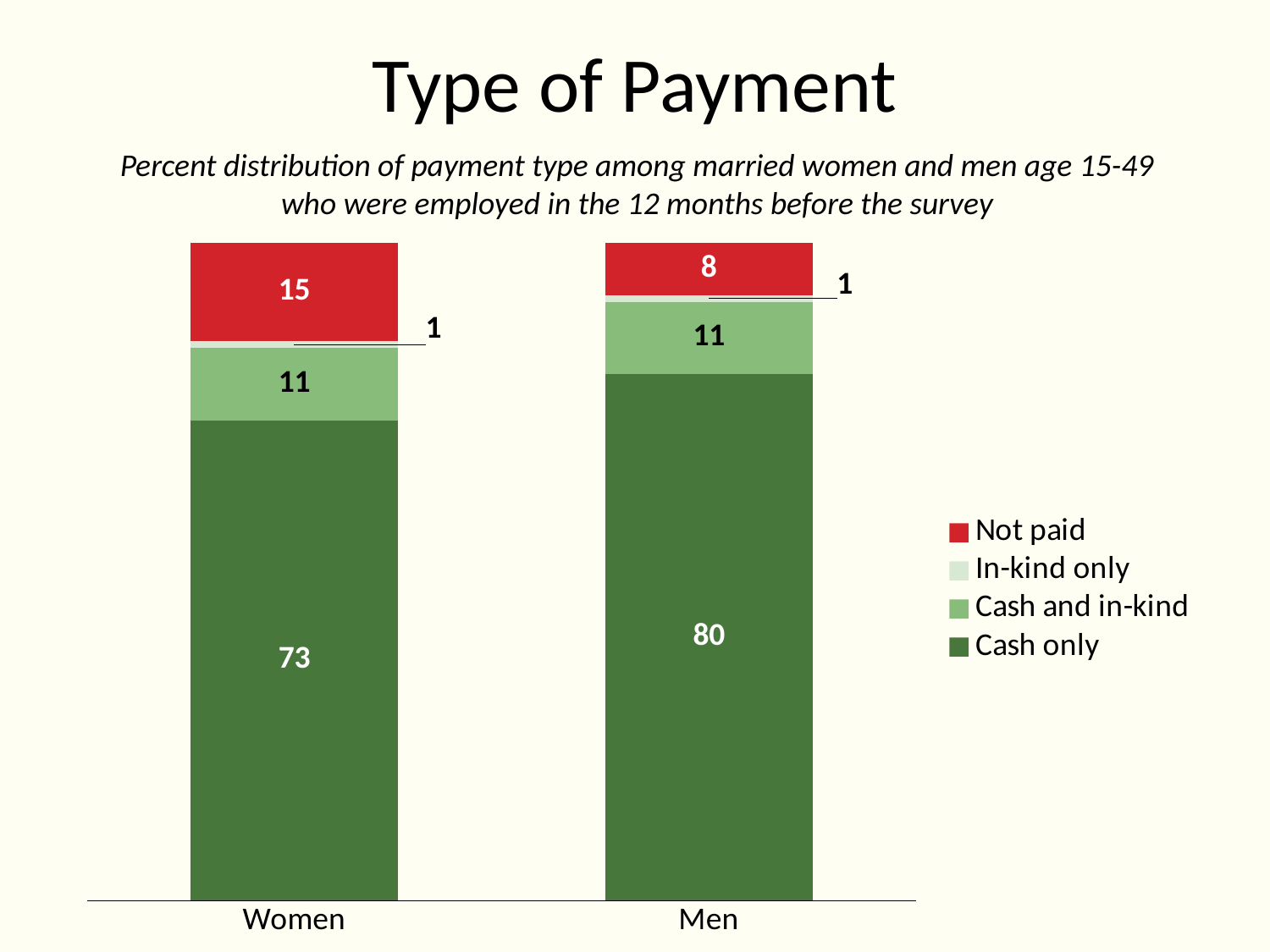

# Type of Payment
Percent distribution of payment type among married women and men age 15-49
who were employed in the 12 months before the survey

### Chart

| Category | Cash only | Cash and in-kind | In-kind only | Not paid |
|---|---|---|---|---|
| Women | 73.0 | 11.0 | 1.0 | 15.0 |
| Men | 80.0 | 11.0 | 1.0 | 8.0 |